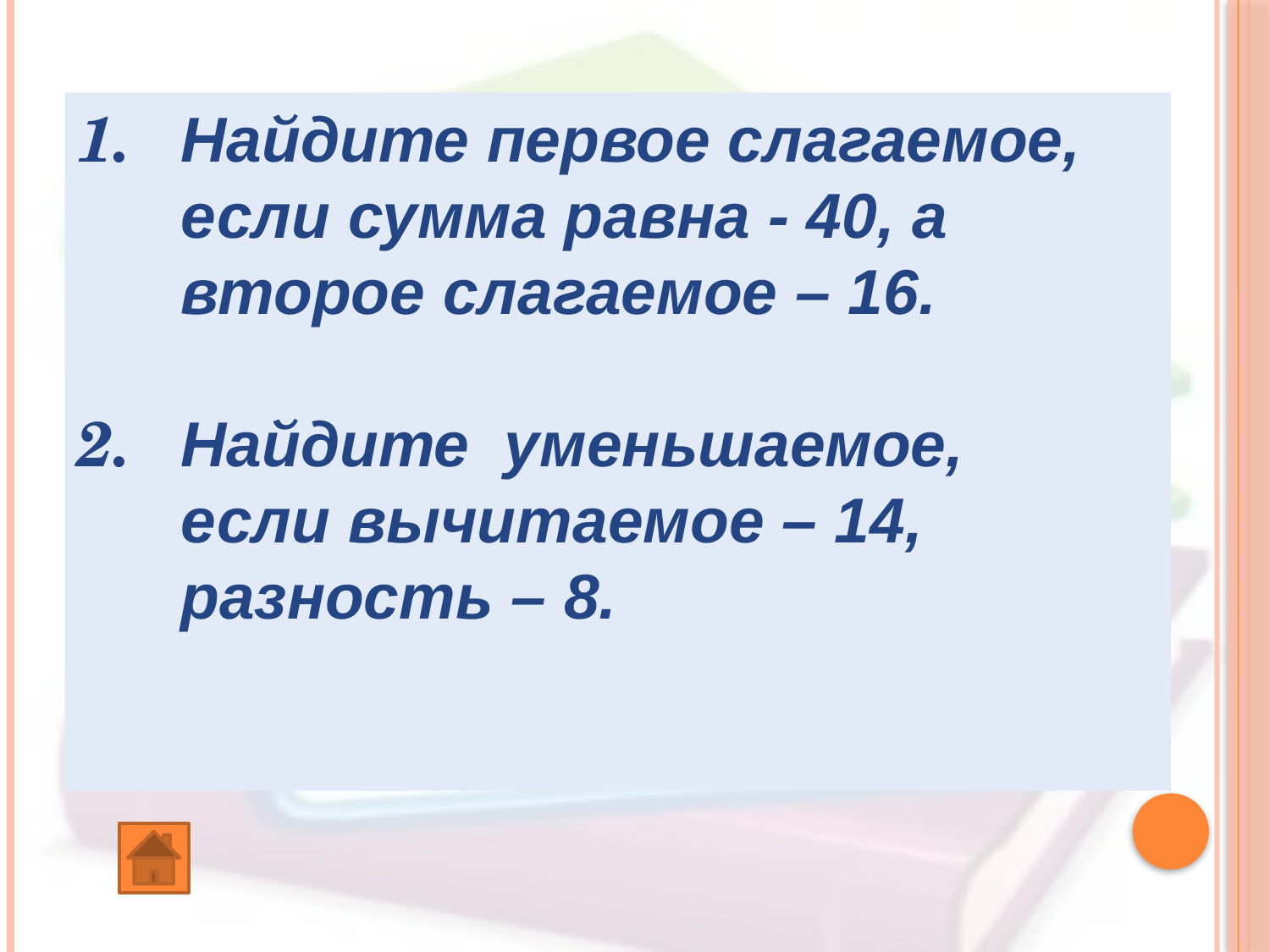

Найдите первое слагаемое, если сумма равна - 40, а второе слагаемое – 16.

Найдите  уменьшаемое, 	если вычитаемое – 14, разность – 8.